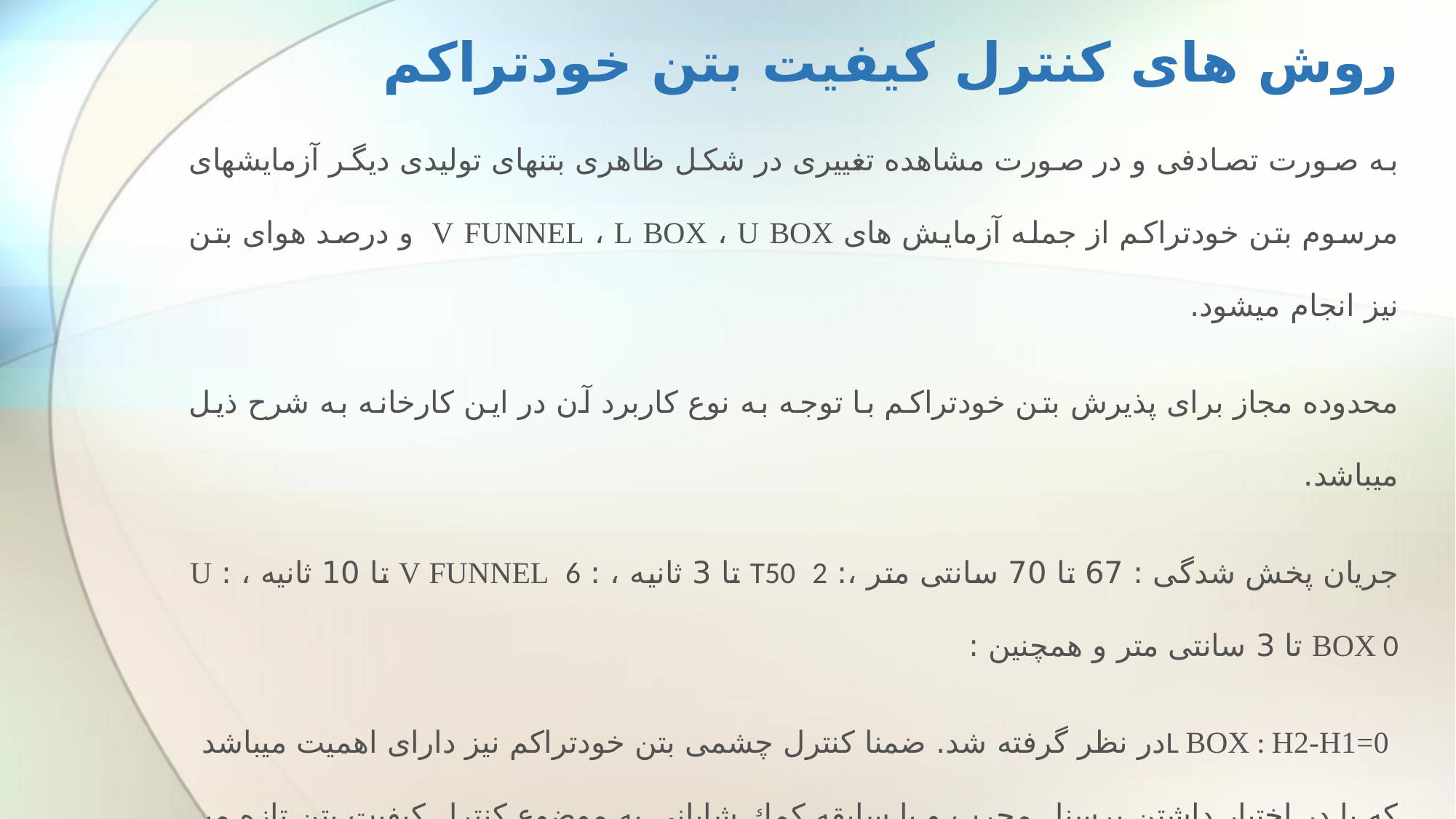

# روش های کنترل کیفیت بتن خودتراکم
به صورت تصادفی و در صورت مشاهده تغییری در شکل ظاهری بتن­های تولیدی دیگر آزمایش­های مرسوم بتن خودتراکم از جمله آزمایش های V FUNNEL ، L BOX ، U BOX  و درصد هوای بتن نیز انجام می­شود.
محدوده مجاز برای پذیرش بتن خودتراکم با توجه به نوع کاربرد آن در این کارخانه به شرح ذیل میباشد.
جریان پخش شدگی : 67 تا 70 سانتی متر ،: T50  2 تا 3 ثانیه ، : V FUNNEL  6 تا 10 ثانیه ، : U BOX 0 تا 3 سانتی متر و همچنین :
 L BOX : H2-H1=0در نظر گرفته شد. ضمنا کنترل چشمی بتن خودتراکم نیز دارای اهمیت می­باشد که با در اختیار داشتن پرسنل مجرب و با سابقه کمك شایانی به موضوع کنترل کیفیت بتن تازه می­گردد.